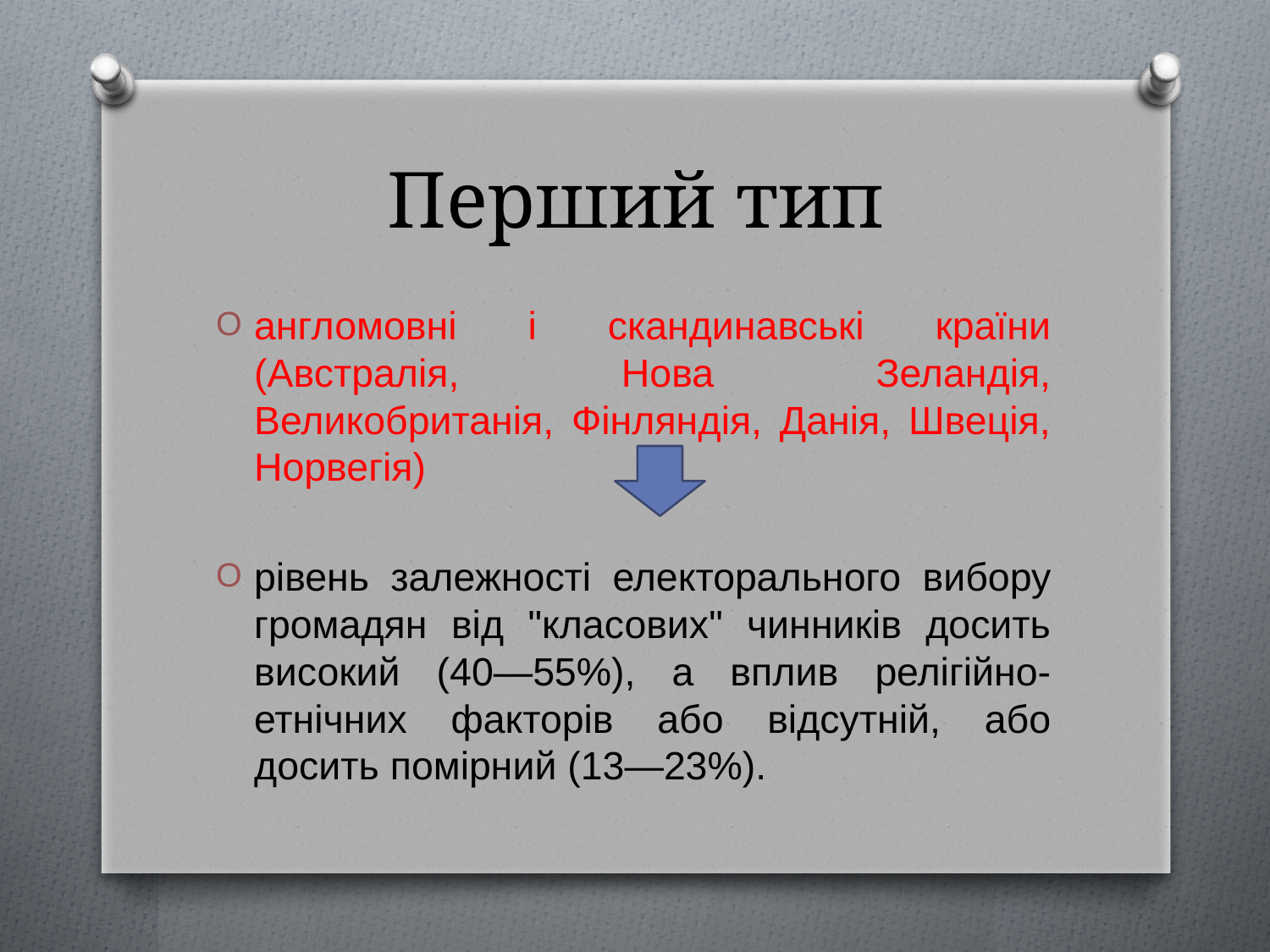

# Перший тип
англомовні і скандинавські країни (Австралія, Нова Зеландія, Великобританія, Фінляндія, Данія, Швеція, Норвегія)

рівень залежності електорального вибору громадян від "класових" чинників досить високий (40—55%), а вплив релігійно-етнічних факторів або відсутній, або досить помірний (13—23%).